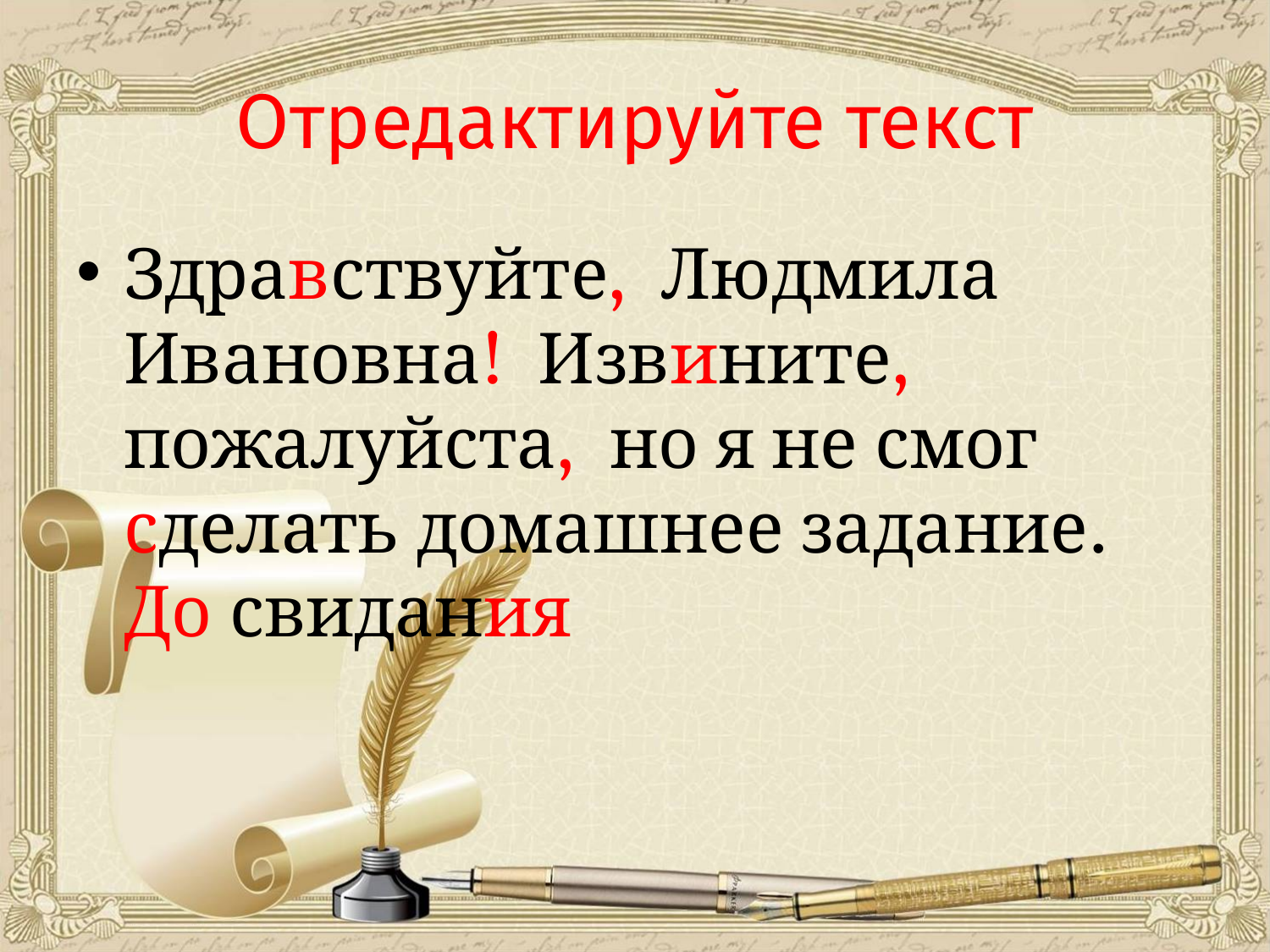

# Отредактируйте текст
Здравствуйте,  Людмила Ивановна!  Извините,  пожалуйста,  но я не смог сделать домашнее задание. До свидания